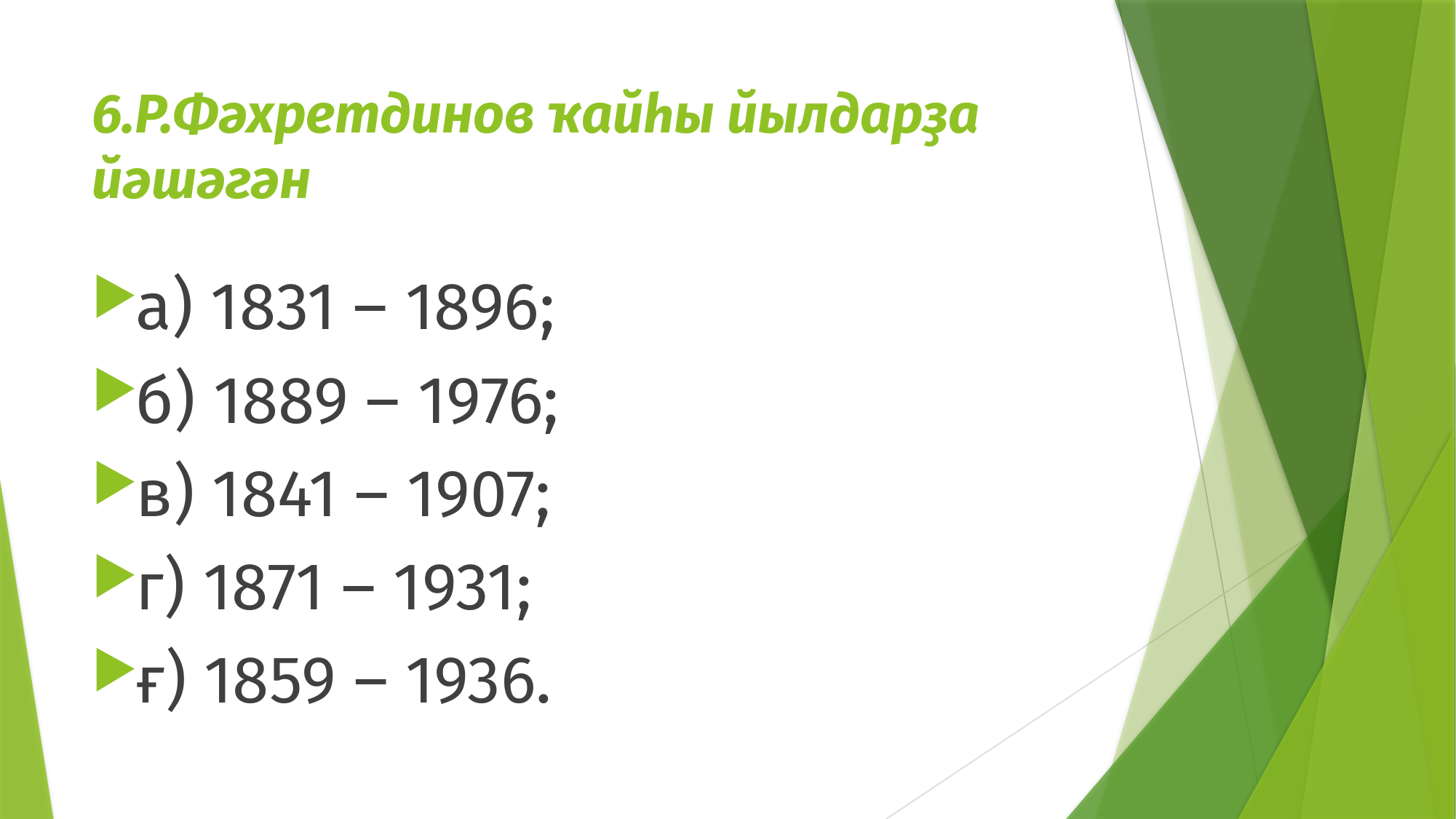

# 6.Р.Фәхретдинов ҡайһы йылдарҙа йәшәгән
а) 1831 – 1896;
б) 1889 – 1976;
в) 1841 – 1907;
г) 1871 – 1931;
ғ) 1859 – 1936.